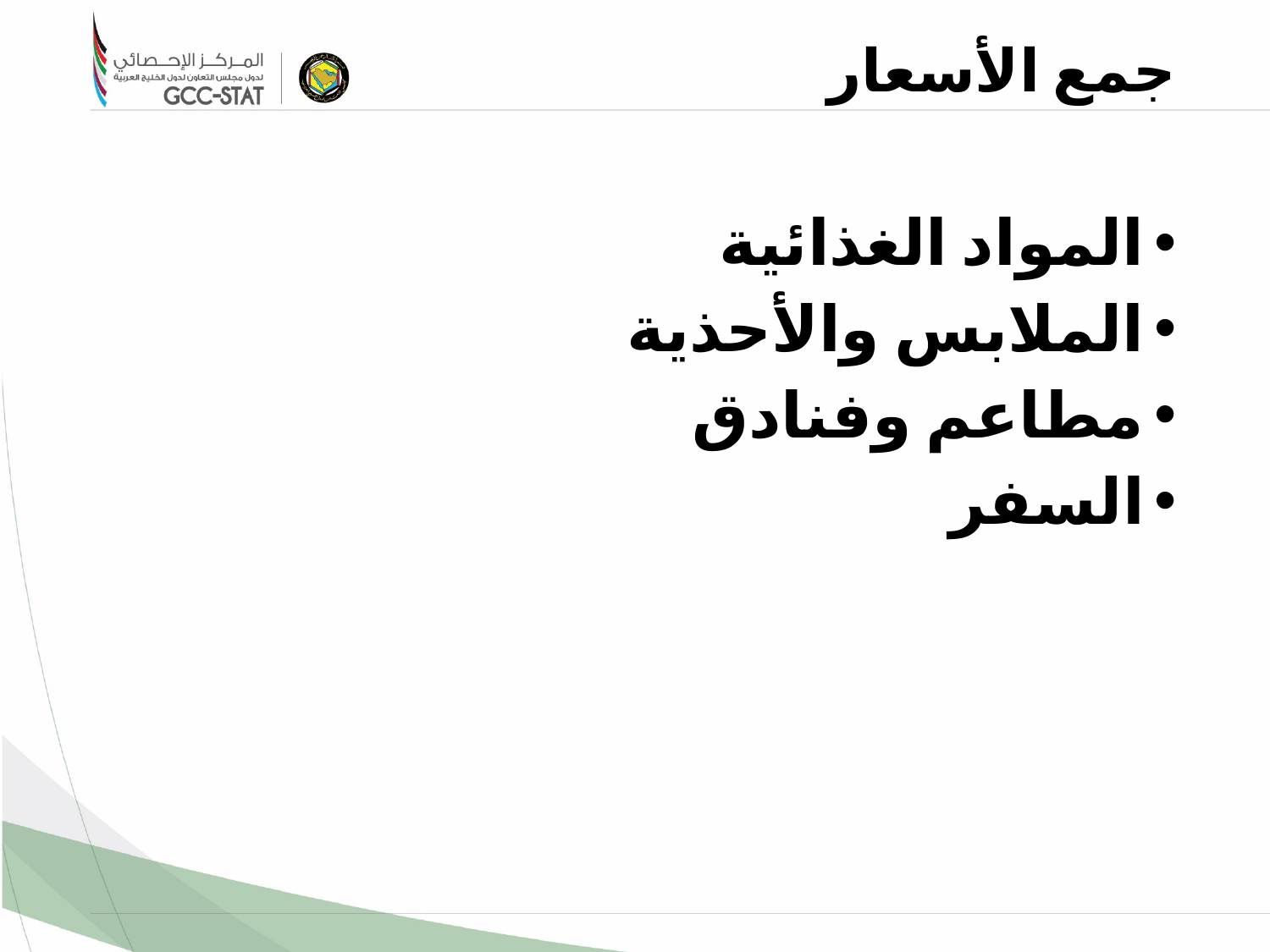

جمع الأسعار
المواد الغذائية
الملابس والأحذية
مطاعم وفنادق
السفر